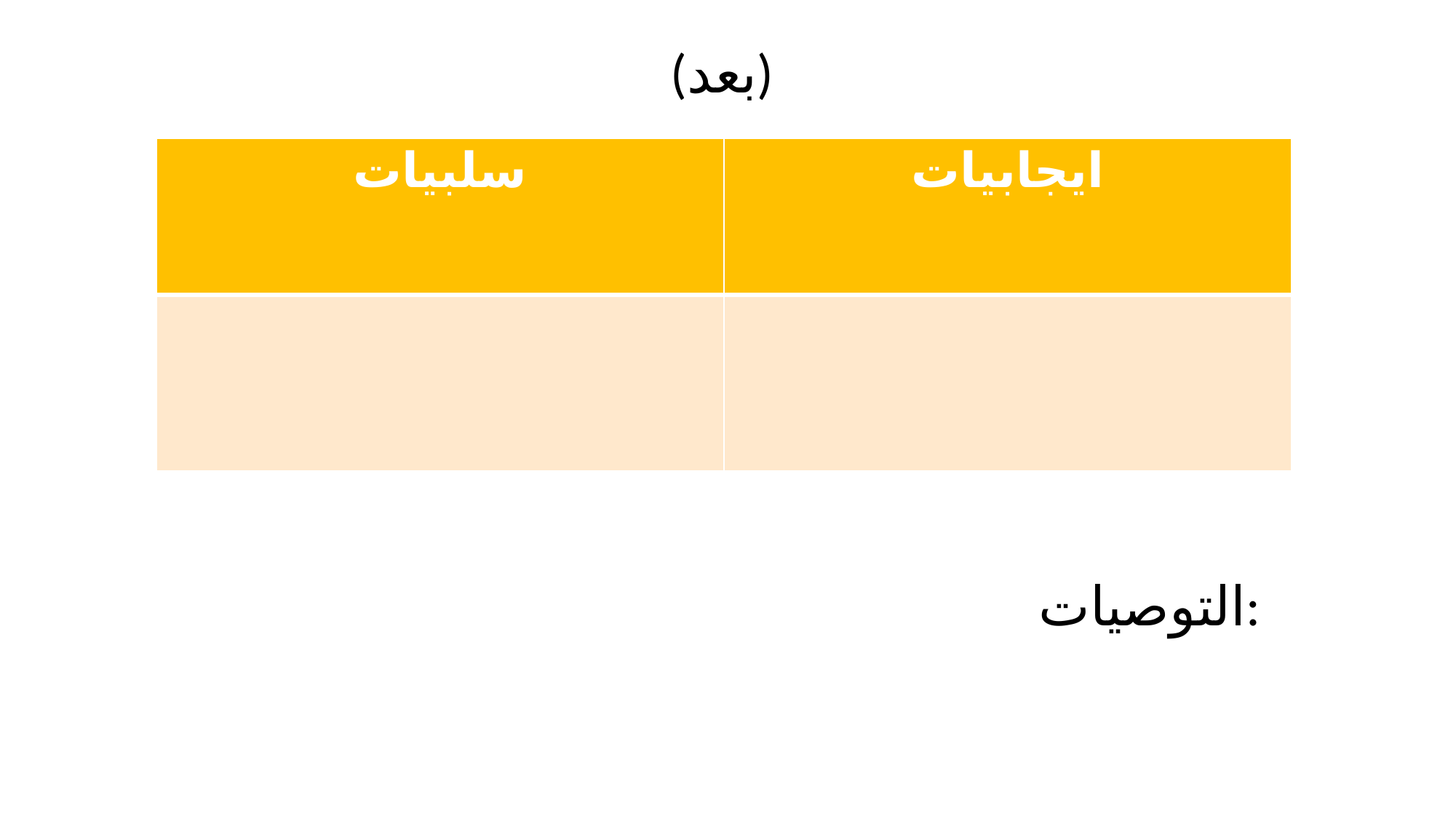

(بعد)
| سلبيات | ايجابيات |
| --- | --- |
|  |  |
التوصيات: